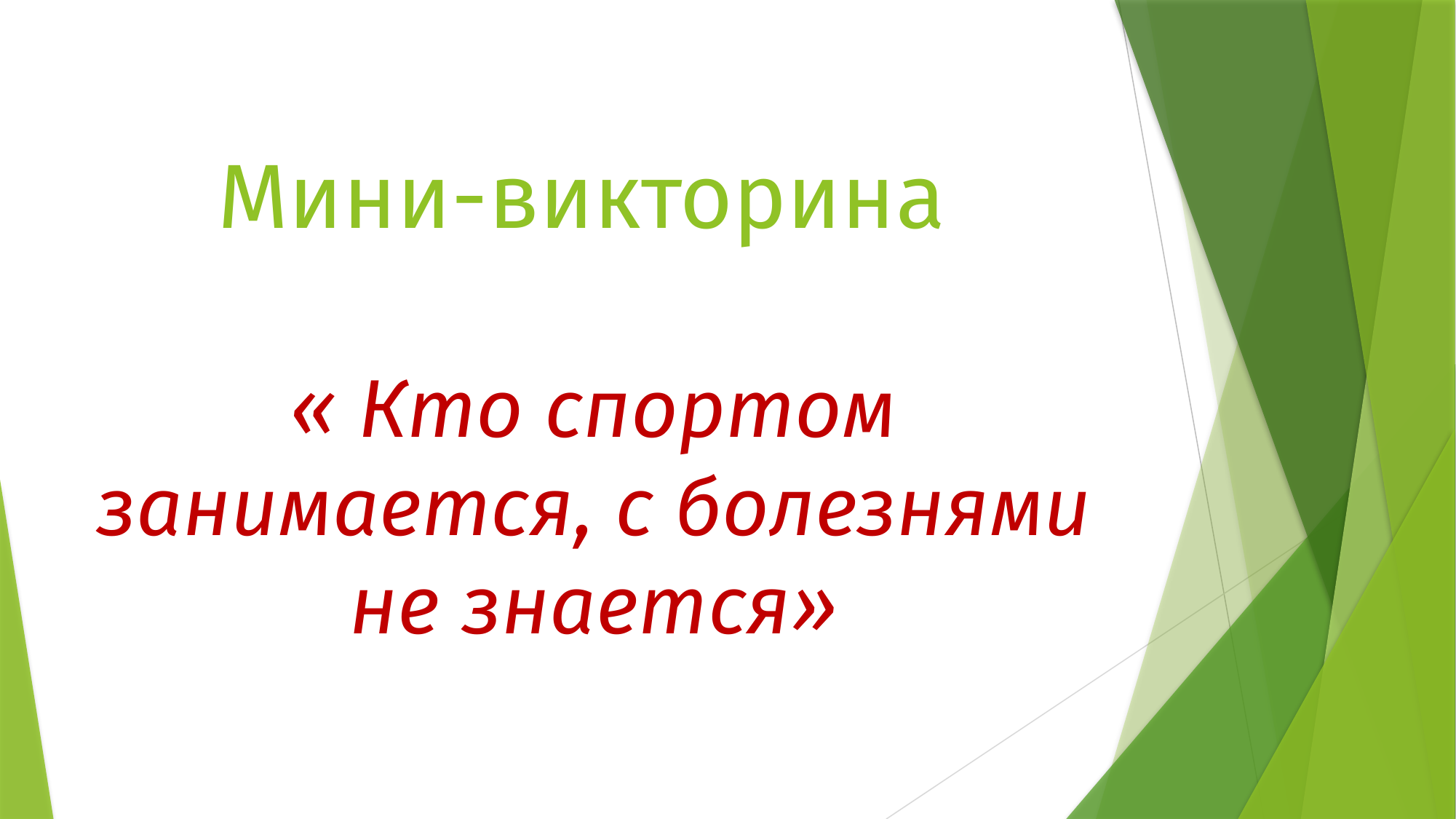

# Мини-викторина « Кто спортом занимается, с болезнями не знается»